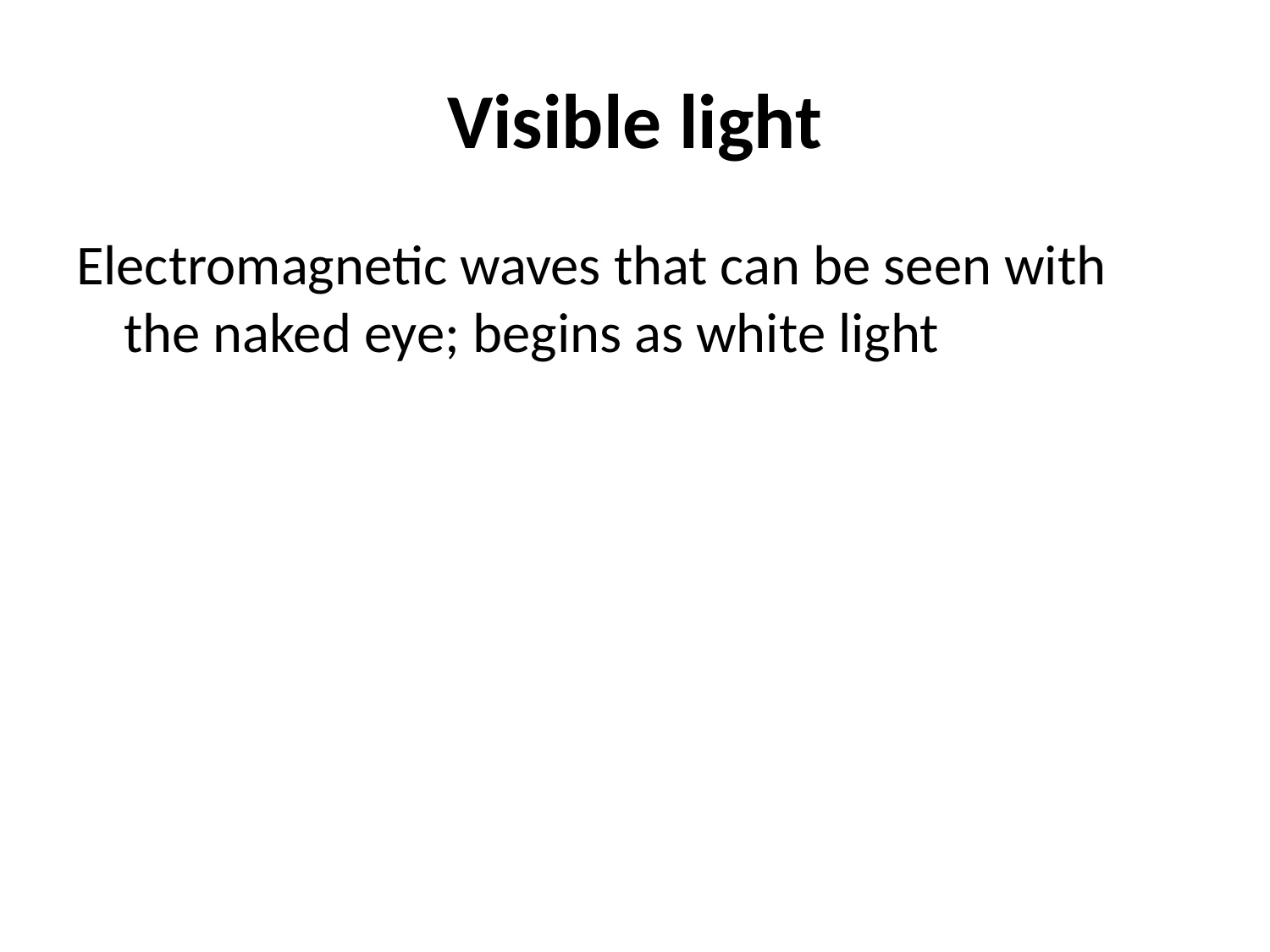

# Visible light
Electromagnetic waves that can be seen with the naked eye; begins as white light